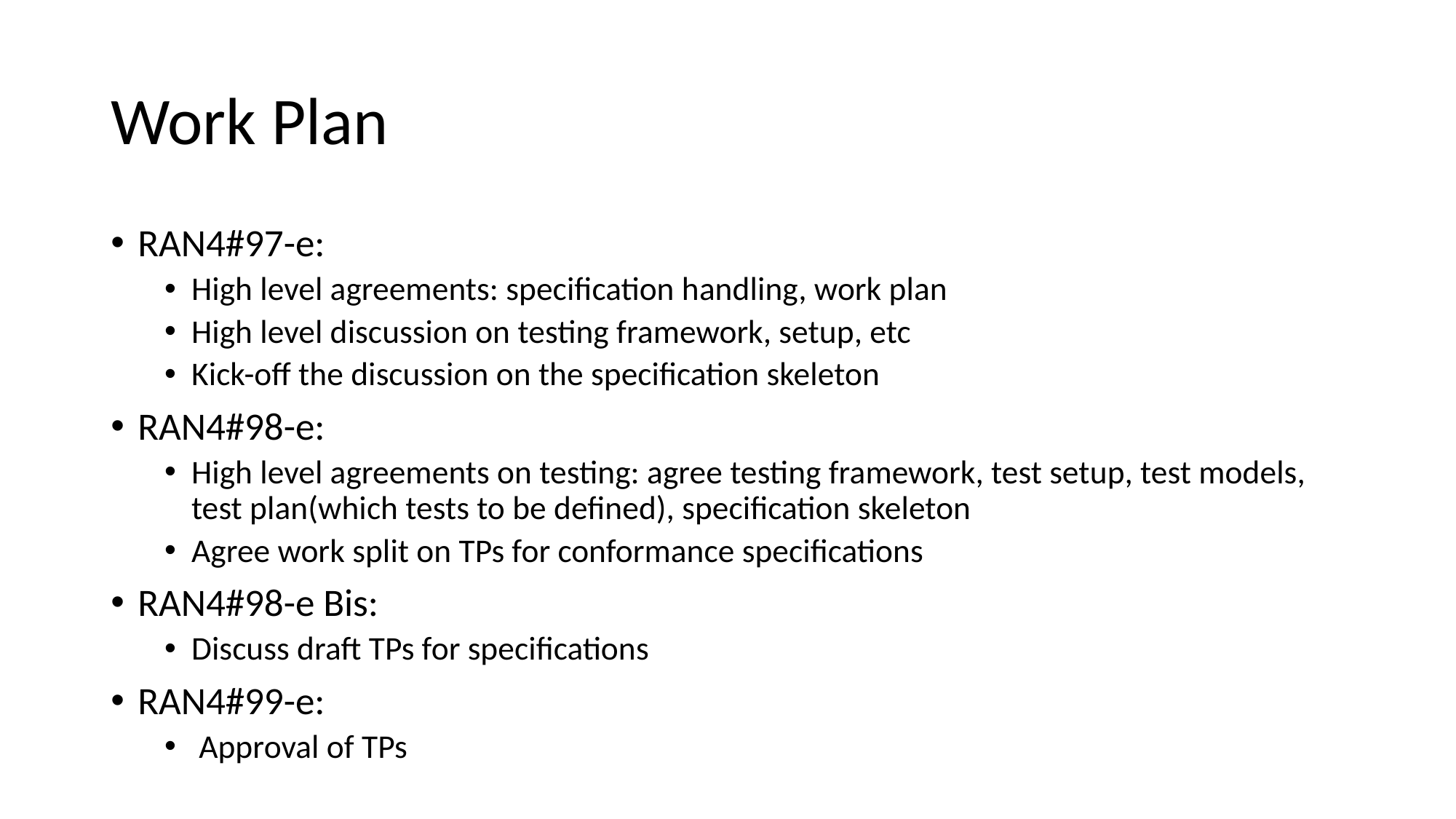

# Work Plan
RAN4#97-e:
High level agreements: specification handling, work plan
High level discussion on testing framework, setup, etc
Kick-off the discussion on the specification skeleton
RAN4#98-e:
High level agreements on testing: agree testing framework, test setup, test models, test plan(which tests to be defined), specification skeleton
Agree work split on TPs for conformance specifications
RAN4#98-e Bis:
Discuss draft TPs for specifications
RAN4#99-e:
 Approval of TPs